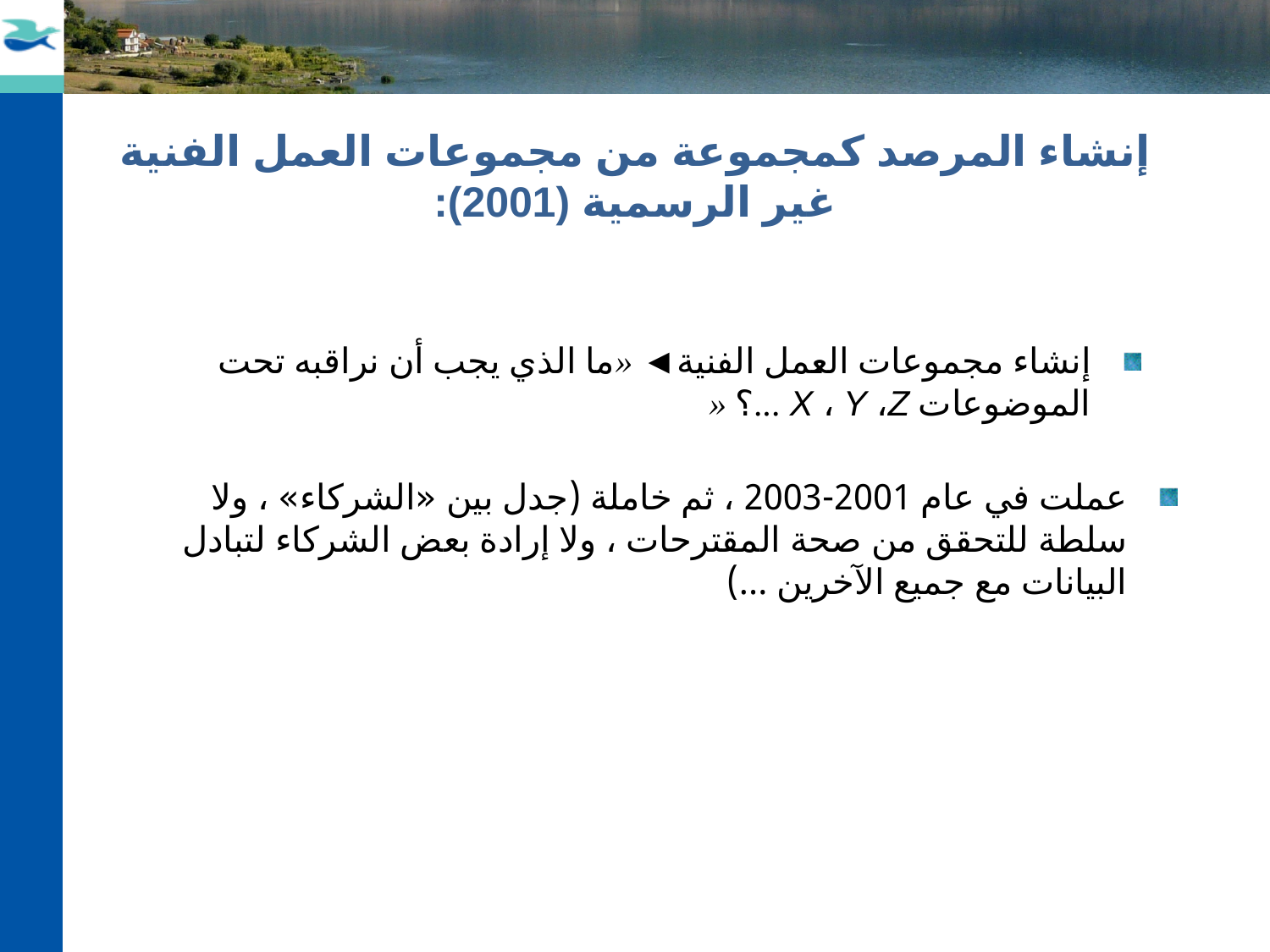

إنشاء المرصد كمجموعة من مجموعات العمل الفنية غير الرسمية (2001):

إنشاء مجموعات العمل الفنية◄ «ما الذي يجب أن نراقبه تحت الموضوعات X ، Y ،Z ...؟ «
عملت في عام 2001-2003 ، ثم خاملة (جدل بين «الشركاء» ، ولا سلطة للتحقق من صحة المقترحات ، ولا إرادة بعض الشركاء لتبادل البيانات مع جميع الآخرين ...)